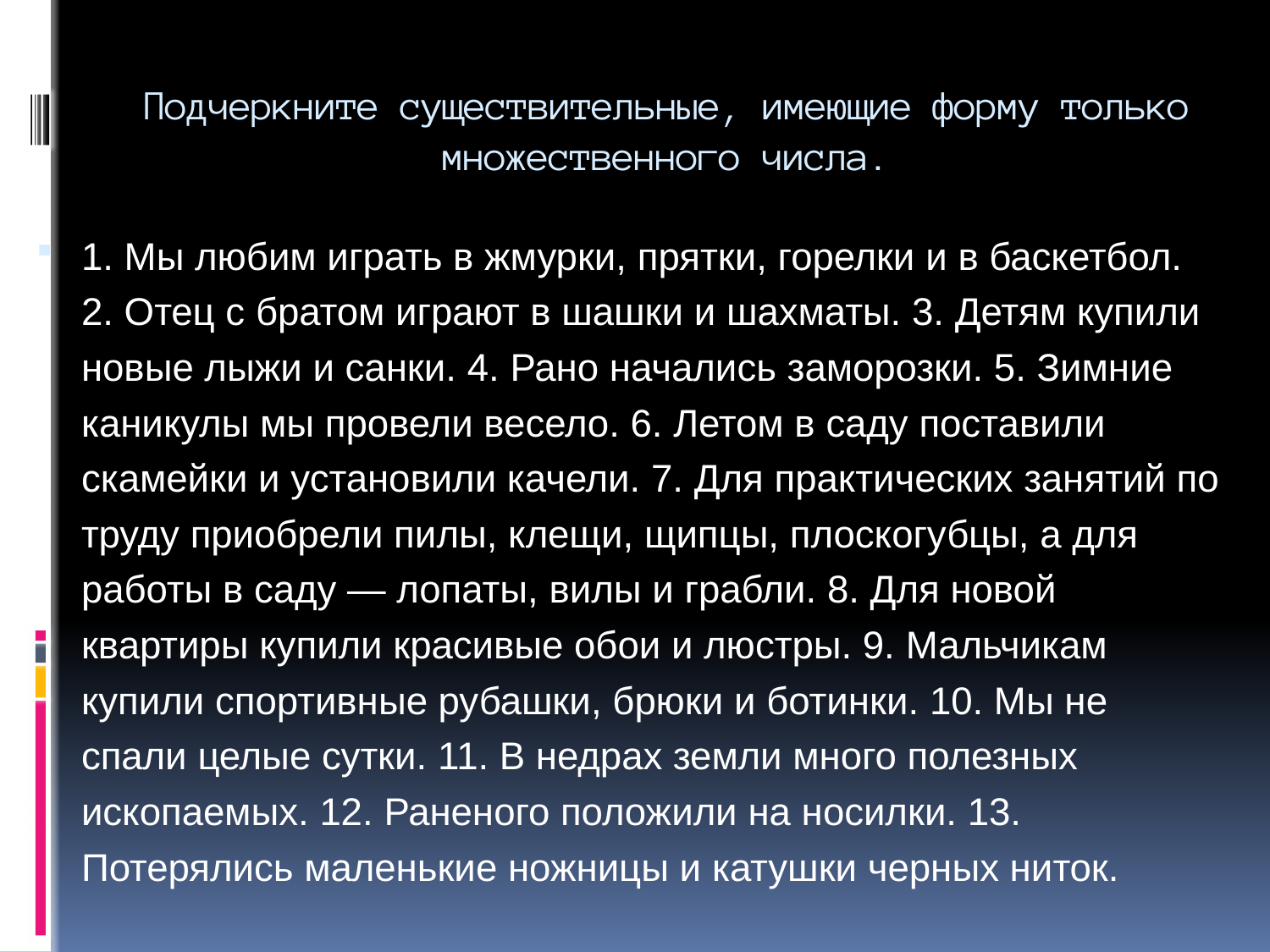

# Подчеркните существительные, имеющие форму только множественного числа.
1. Мы любим играть в жмурки, прятки, горелки и в баскетбол. 2. Отец с братом играют в шашки и шахматы. 3. Детям купили новые лыжи и санки. 4. Рано начались заморозки. 5. Зимние каникулы мы провели весело. 6. Летом в саду поставили скамейки и установили качели. 7. Для практических занятий по труду приобрели пилы, клещи, щипцы, плоскогубцы, а для работы в саду — лопаты, вилы и грабли. 8. Для новой квартиры купили красивые обои и люстры. 9. Мальчикам купили спортивные рубашки, брюки и ботинки. 10. Мы не спали целые сутки. 11. В недрах земли много полезных ископаемых. 12. Раненого положили на носилки. 13. Потерялись маленькие ножницы и катушки черных ниток.